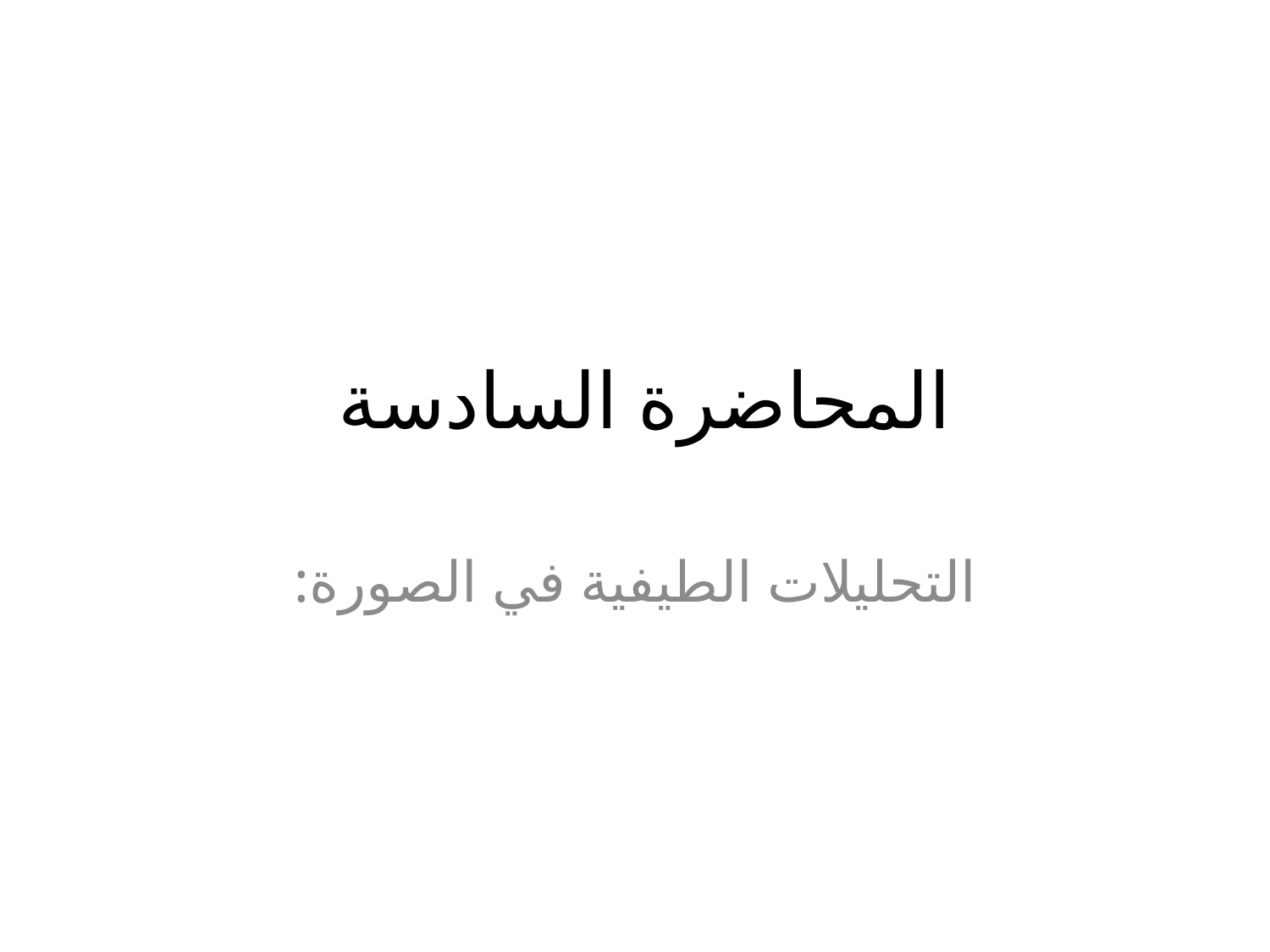

# المحاضرة السادسة
التحليلات الطيفية في الصورة: